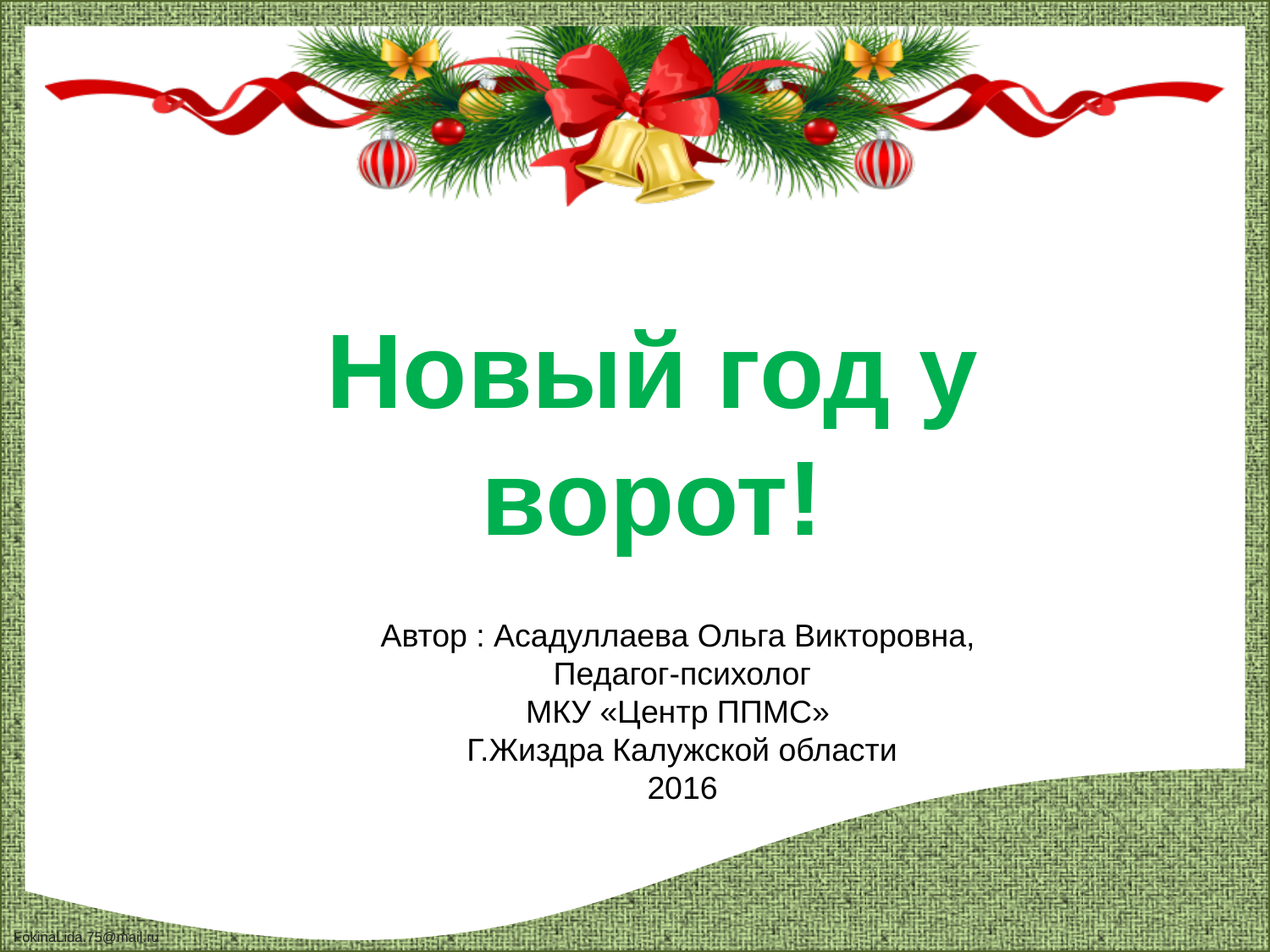

Новый год у ворот!
Автор : Асадуллаева Ольга Викторовна,
Педагог-психолог
МКУ «Центр ППМС»
Г.Жиздра Калужской области
2016